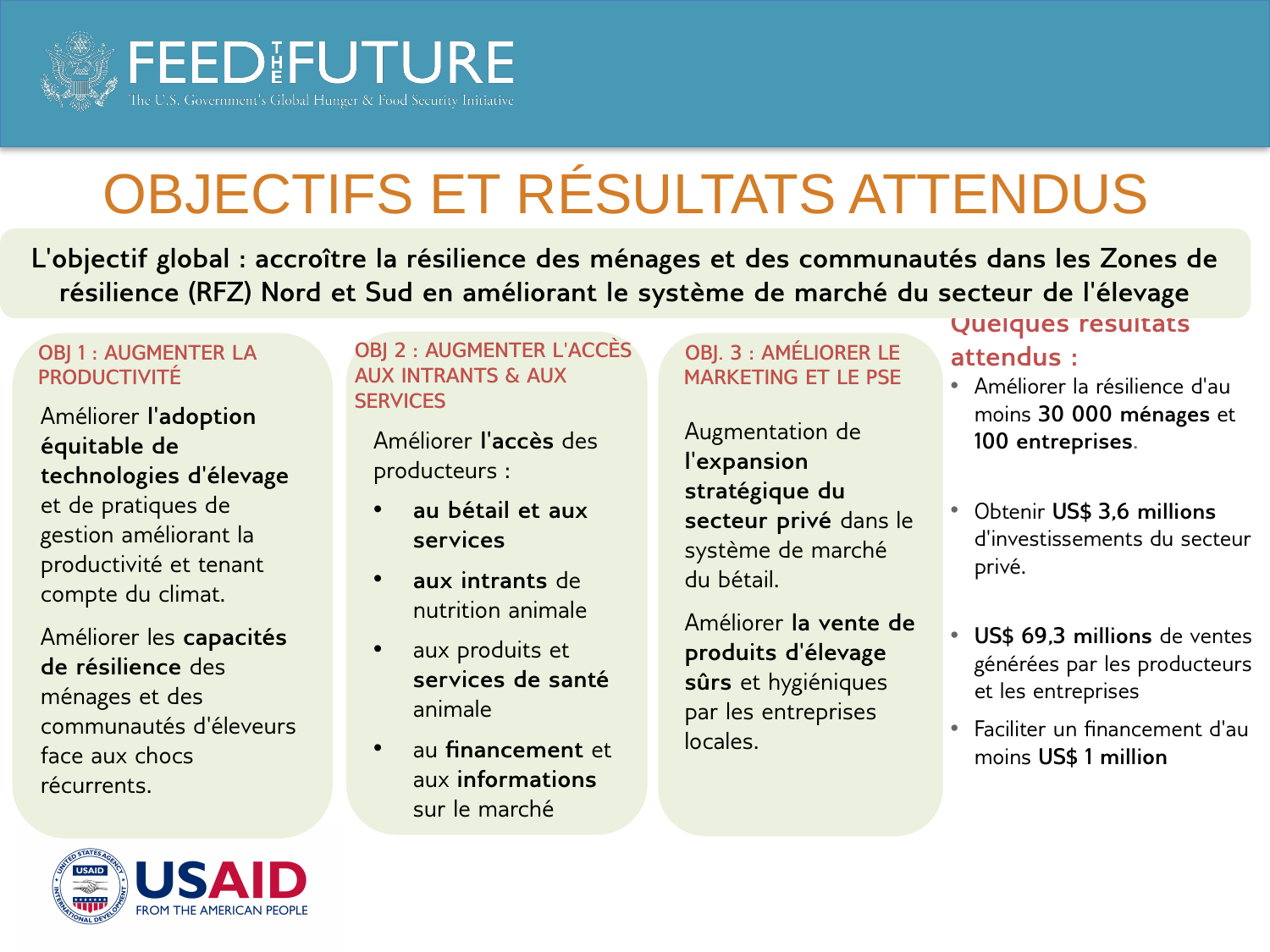

# OBJECTIFS ET RÉSULTATS Attendus
L'objectif global : accroître la résilience des ménages et des communautés dans les Zones de résilience (RFZ) Nord et Sud en améliorant le système de marché du secteur de l'élevage
Quelques résultats attendus :
Améliorer la résilience d'au moins 30 000 ménages et 100 entreprises.

Obtenir US$ 3,6 millions  d'investissements du secteur privé.

US$ 69,3 millions de ventes générées par les producteurs et les entreprises
Faciliter un financement d'au moins US$ 1 million
OBJ 2 : AUGMENTER L'ACCÈS AUX INTRANTS & AUX SERVICES

Améliorer l'accès des producteurs :
au bétail et aux services
aux intrants de nutrition animale
aux produits et services de santé animale
au financement et aux informations sur le marché
OBJ 1 : AUGMENTER LA PRODUCTIVITÉ
OBJ. 3 : AMÉLIORER LE MARKETING ET LE PSE

Améliorer l'adoption équitable de technologies d'élevage et de pratiques de gestion améliorant la productivité et tenant compte du climat.
Améliorer les capacités de résilience des ménages et des communautés d'éleveurs face aux chocs récurrents.
Augmentation de l'expansion stratégique du secteur privé dans le système de marché du bétail.
Améliorer la vente de produits d'élevage sûrs et hygiéniques par les entreprises locales.